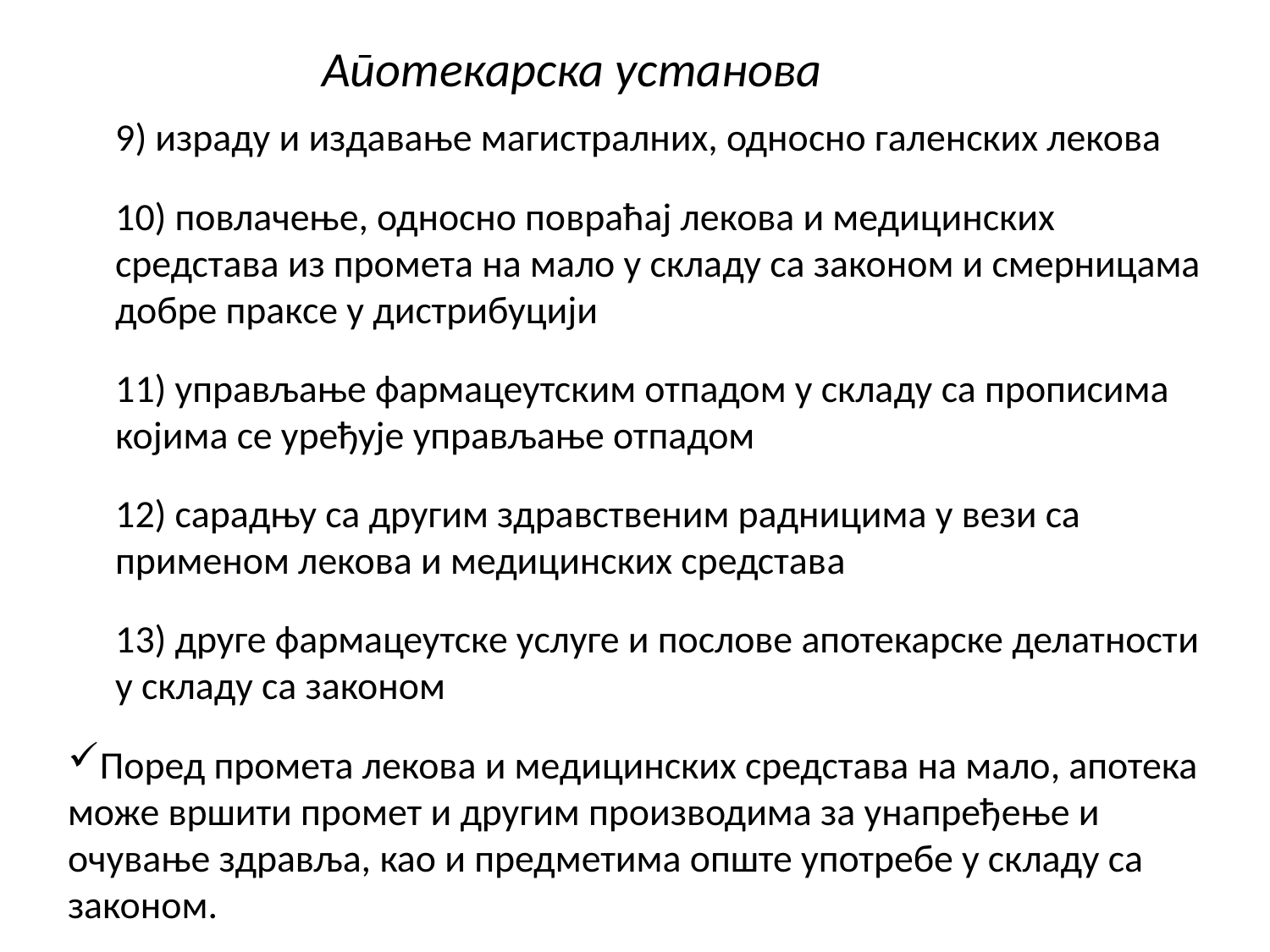

# Апотекарска установа
	9) израду и издавање магистралних, односно галенских лекова

	10) повлачење, односно повраћај лекова и медицинских средстава из промета на мало у складу са законом и смерницама добре праксе у дистрибуцији

	11) управљање фармацеутским отпадом у складу са прописима којима се уређује управљање отпадом

	12) сарадњу са другим здравственим радницима у вези са применом лекова и медицинских средставa

	13) друге фармацеутске услуге и послове апотекарске делатности у складу са законом

Поред промета лекова и медицинских средстава на мало, апотека може вршити промет и другим производима за унапређење и очување здравља, као и предметима опште употребе у складу са законом.

Листу производа који се, поред лекова и медицинских средстава, могу продавати у апотеци, прописује министар.